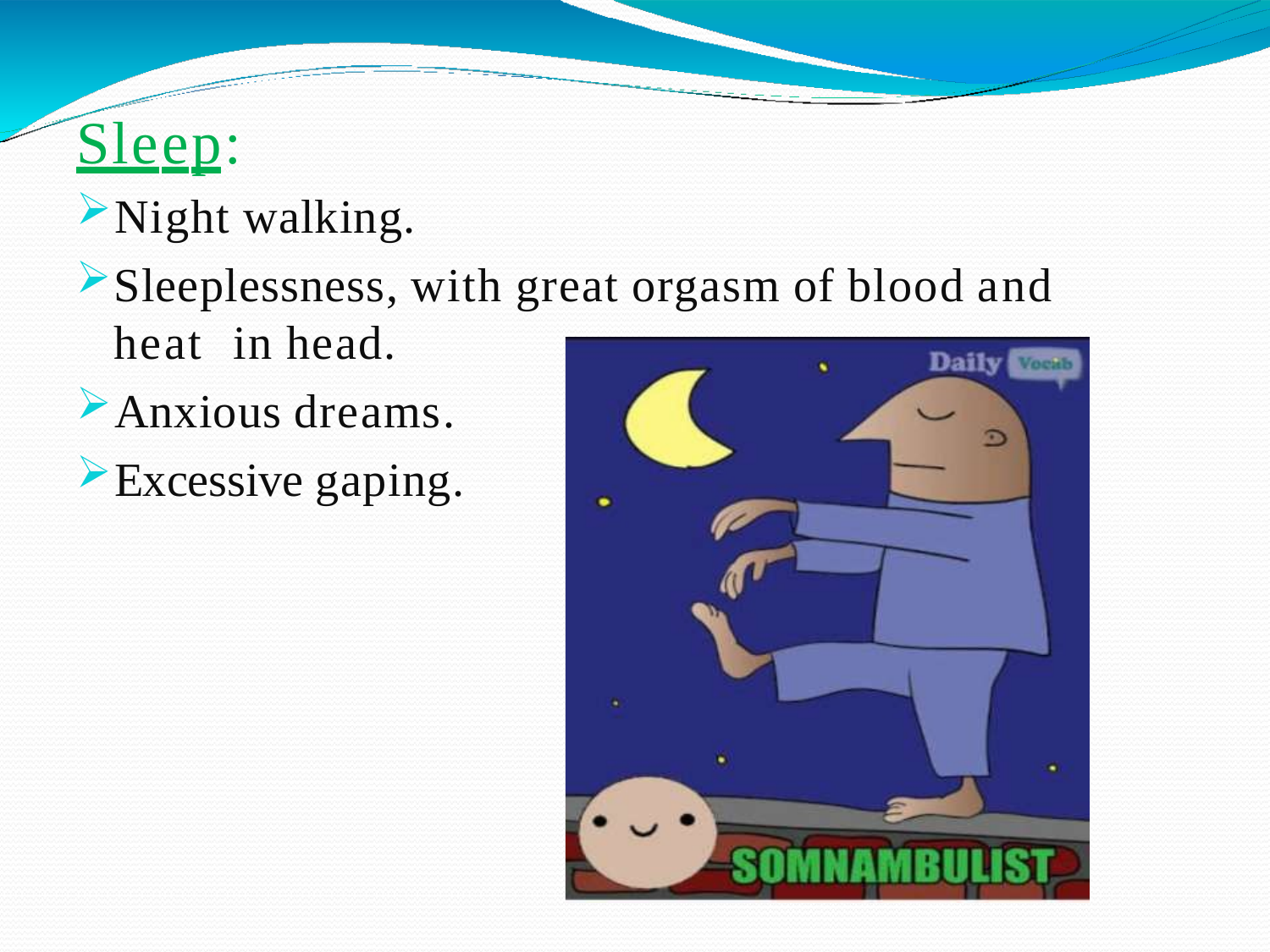

# Sleep:
Night walking.
Sleeplessness, with great orgasm of blood and heat  in head.
Anxious dreams.
Excessive gaping.